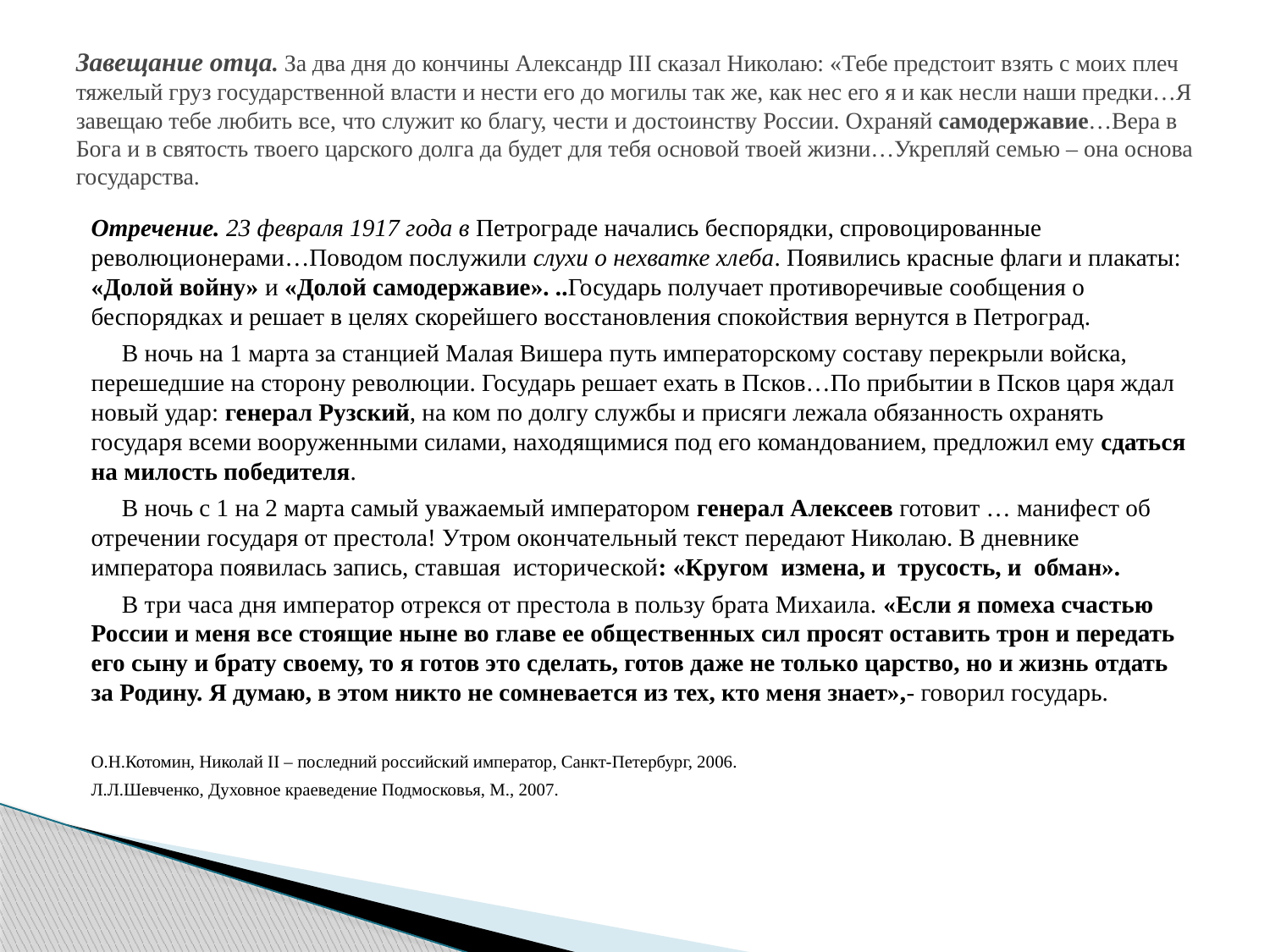

# Завещание отца. За два дня до кончины Александр III сказал Николаю: «Тебе предстоит взять с моих плеч тяжелый груз государственной власти и нести его до могилы так же, как нес его я и как несли наши предки…Я завещаю тебе любить все, что служит ко благу, чести и достоинству России. Охраняй самодержавие…Вера в Бога и в святость твоего царского долга да будет для тебя основой твоей жизни…Укрепляй семью – она основа государства.
Отречение. 23 февраля 1917 года в Петрограде начались беспорядки, спровоцированные революционерами…Поводом послужили слухи о нехватке хлеба. Появились красные флаги и плакаты: «Долой войну» и «Долой самодержавие». ..Государь получает противоречивые сообщения о беспорядках и решает в целях скорейшего восстановления спокойствия вернутся в Петроград.
     В ночь на 1 марта за станцией Малая Вишера путь императорскому составу перекрыли войска, перешедшие на сторону революции. Государь решает ехать в Псков…По прибытии в Псков царя ждал новый удар: генерал Рузский, на ком по долгу службы и присяги лежала обязанность охранять государя всеми вооруженными силами, находящимися под его командованием, предложил ему сдаться на милость победителя.
     В ночь с 1 на 2 марта самый уважаемый императором генерал Алексеев готовит … манифест об отречении государя от престола! Утром окончательный текст передают Николаю. В дневнике императора появилась запись, ставшая  исторической: «Кругом  измена, и  трусость, и  обман».
     В три часа дня император отрекся от престола в пользу брата Михаила. «Если я помеха счастью России и меня все стоящие ныне во главе ее общественных сил просят оставить трон и передать его сыну и брату своему, то я готов это сделать, готов даже не только царство, но и жизнь отдать за Родину. Я думаю, в этом никто не сомневается из тех, кто меня знает»,- говорил государь.

О.Н.Котомин, Николай II – последний российский император, Санкт-Петербург, 2006.
Л.Л.Шевченко, Духовное краеведение Подмосковья, М., 2007.